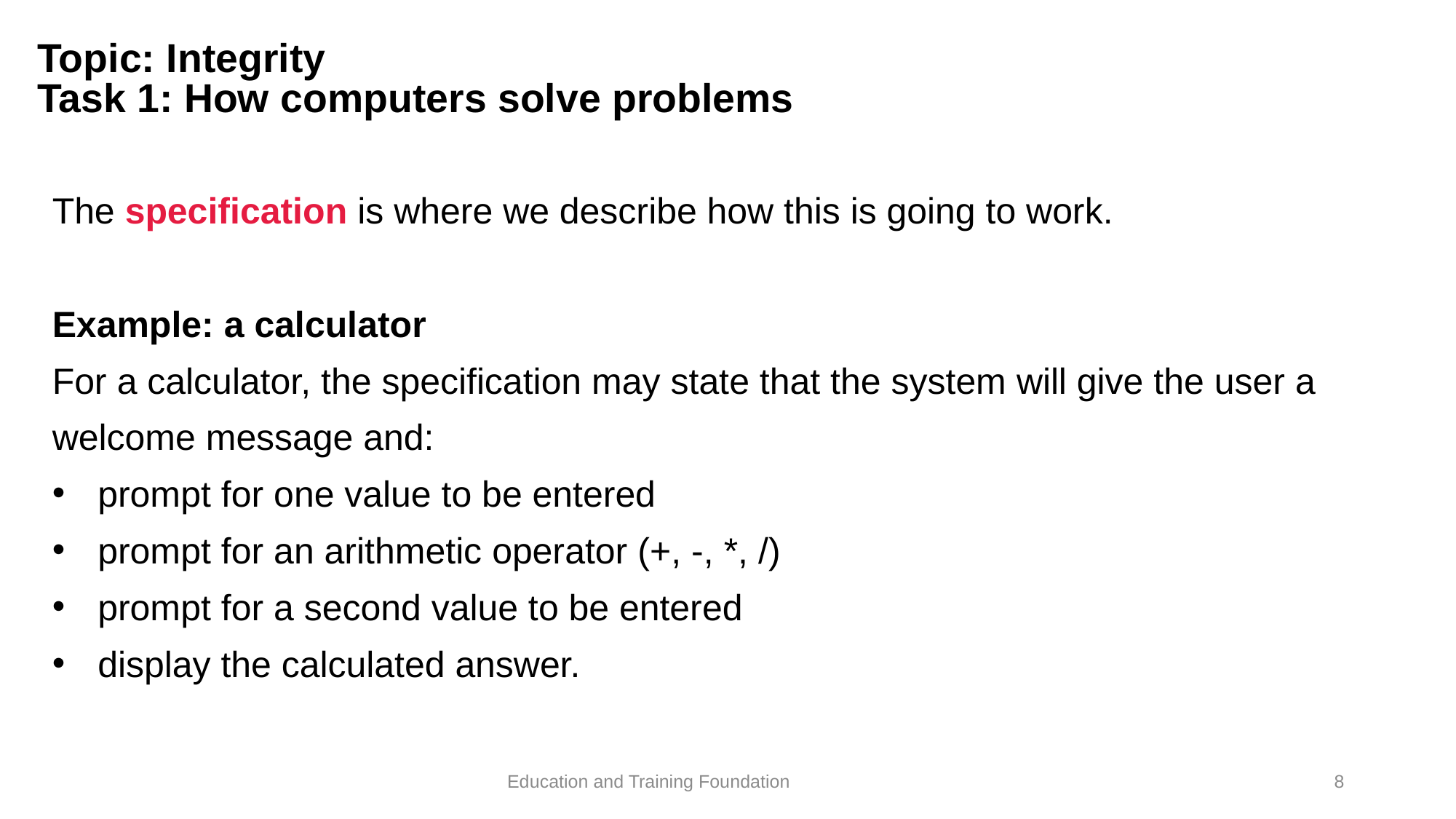

# Topic: Integrity Task 1: How computers solve problems
The specification is where we describe how this is going to work.

Example: a calculator
For a calculator, the specification may state that the system will give the user a welcome message and:
prompt for one value to be entered
prompt for an arithmetic operator (+, -, *, /)
prompt for a second value to be entered
display the calculated answer.

8
Education and Training Foundation